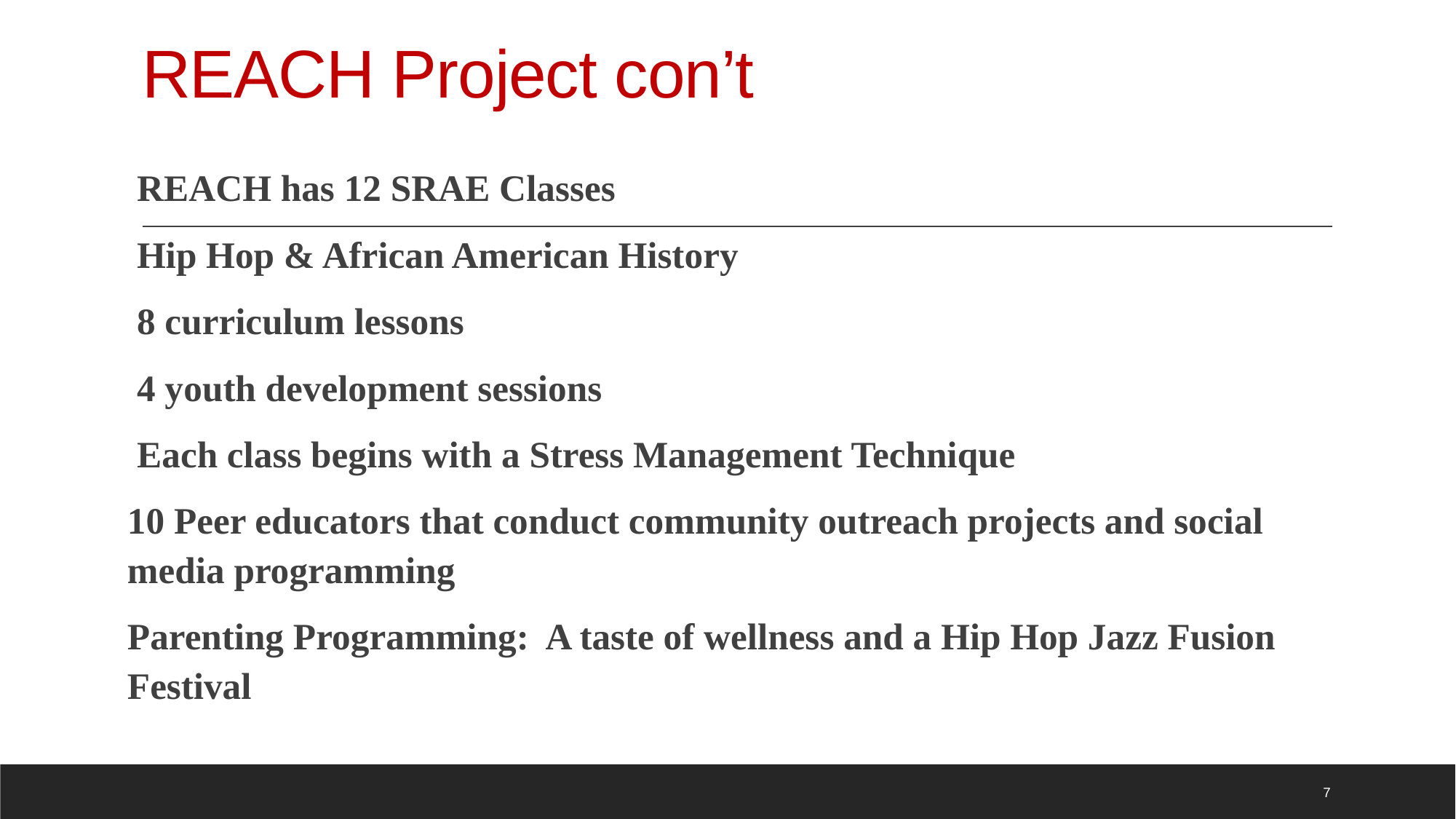

# REACH Project con’t
REACH has 12 SRAE Classes
Hip Hop & African American History
8 curriculum lessons
4 youth development sessions
Each class begins with a Stress Management Technique
10 Peer educators that conduct community outreach projects and social media programming
Parenting Programming:  A taste of wellness and a Hip Hop Jazz Fusion Festival

7